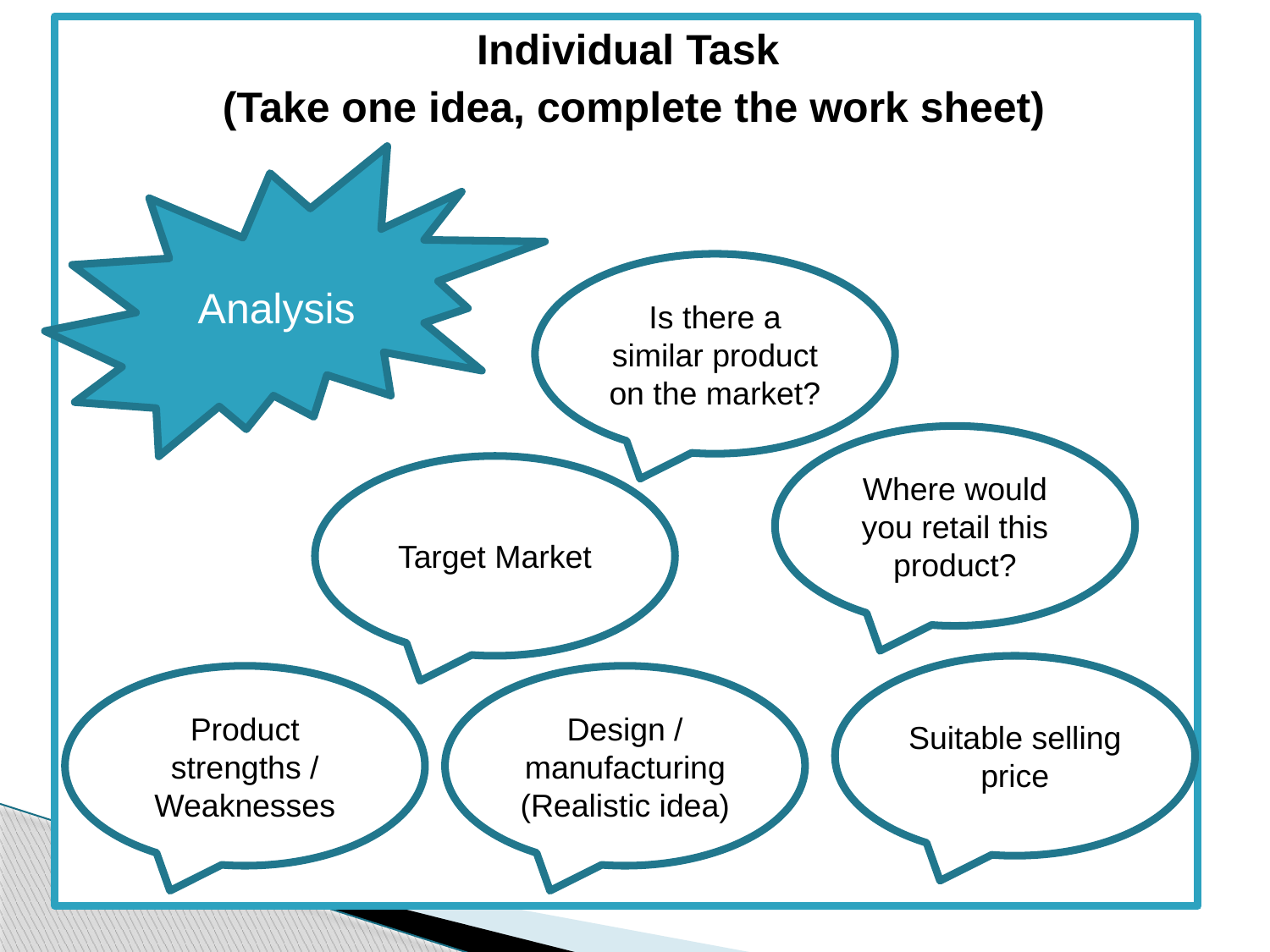

#
Individual Task
(Take one idea, complete the work sheet)

Analysis
Is there a similar product on the market?
Where would you retail this product?
Target Market
Suitable selling price
Product strengths / Weaknesses
Design / manufacturing
(Realistic idea)